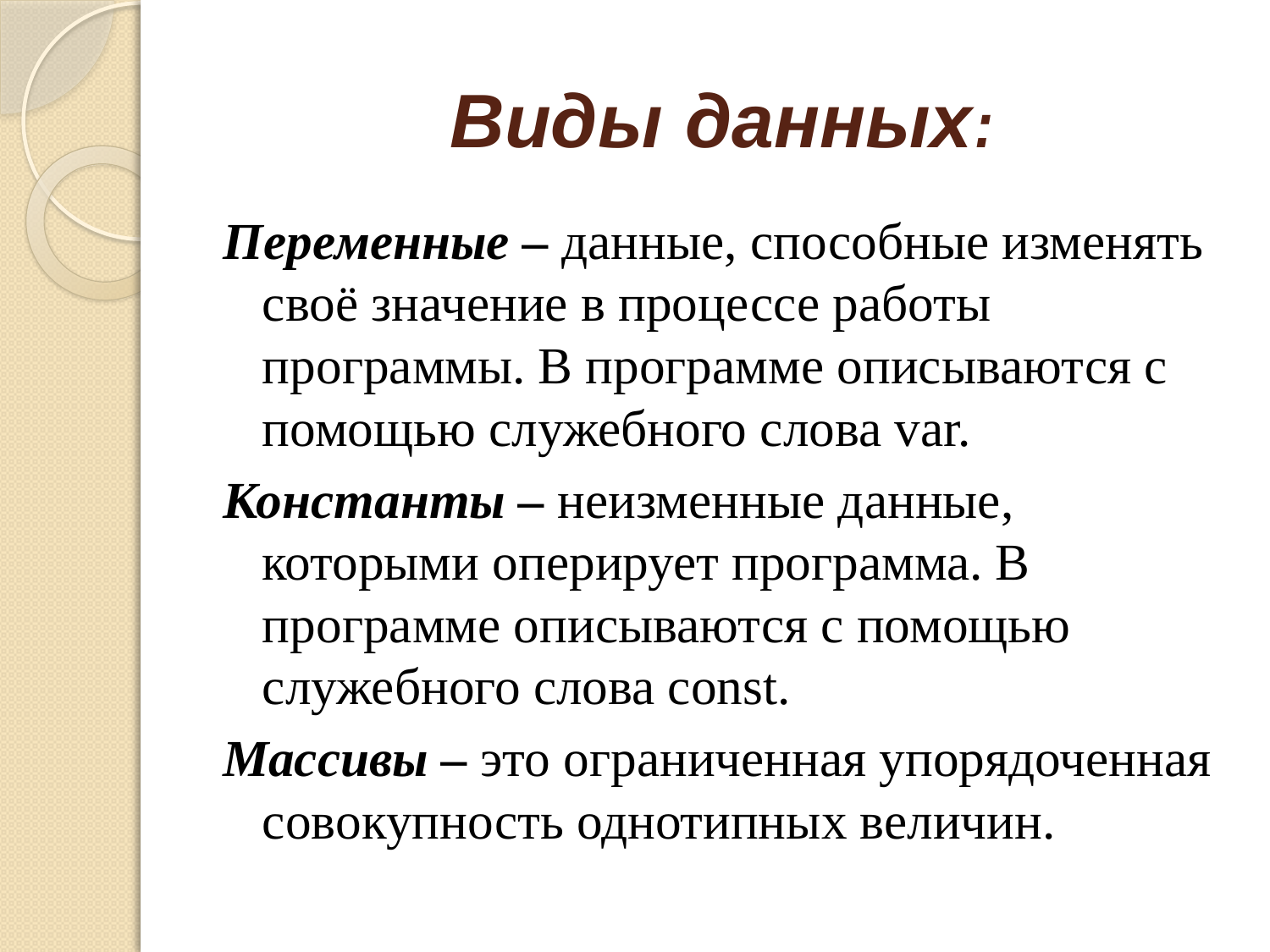

# Виды данных:
Переменные – данные, способные изменять своё значение в процессе работы программы. В программе описываются с помощью служебного слова var.
Константы – неизменные данные, которыми оперирует программа. В программе описываются с помощью служебного слова const.
Массивы – это ограниченная упорядоченная совокупность однотипных величин.